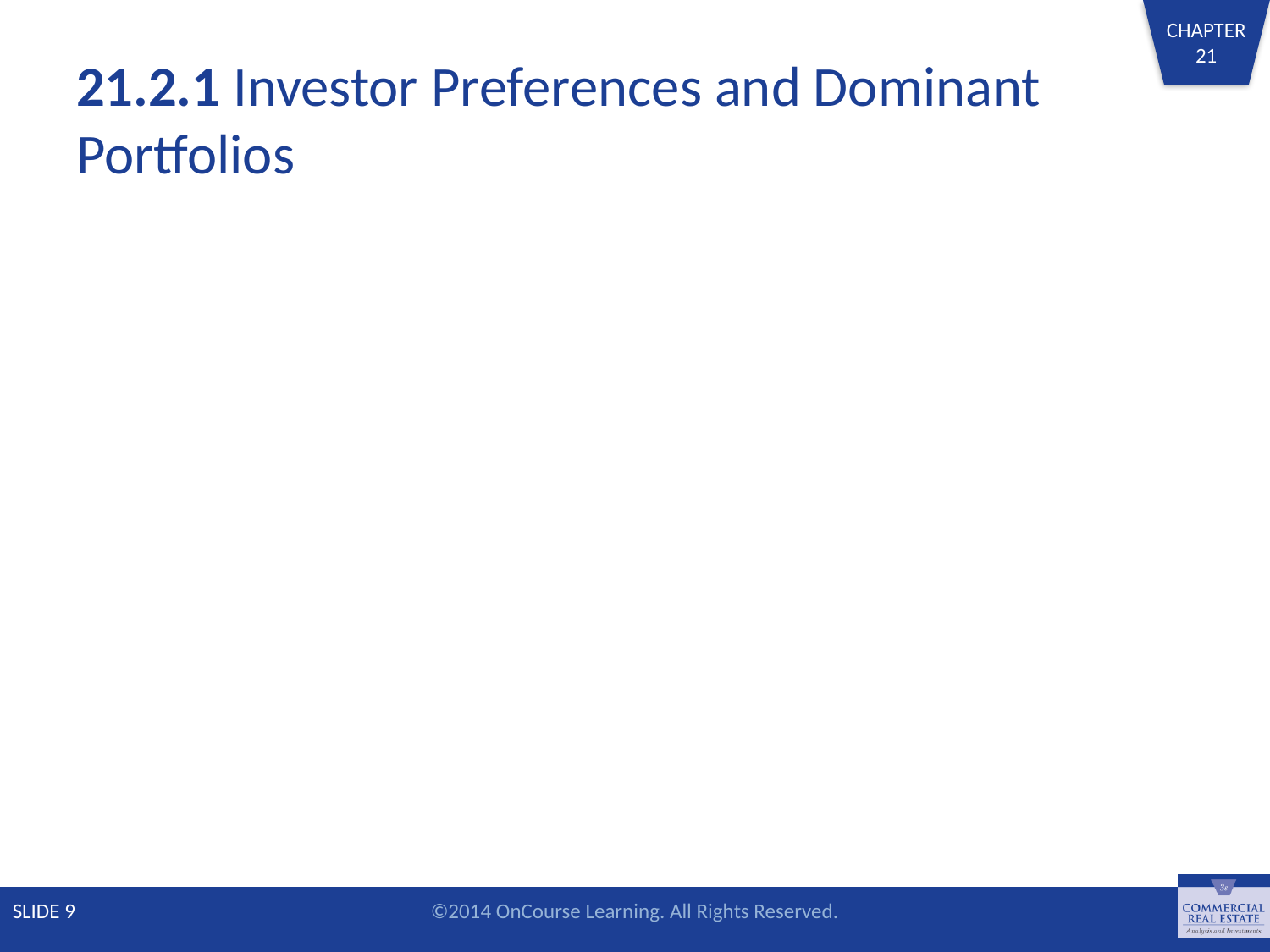

# 21.2.1 Investor Preferences and Dominant Portfolios

SLIDE 9